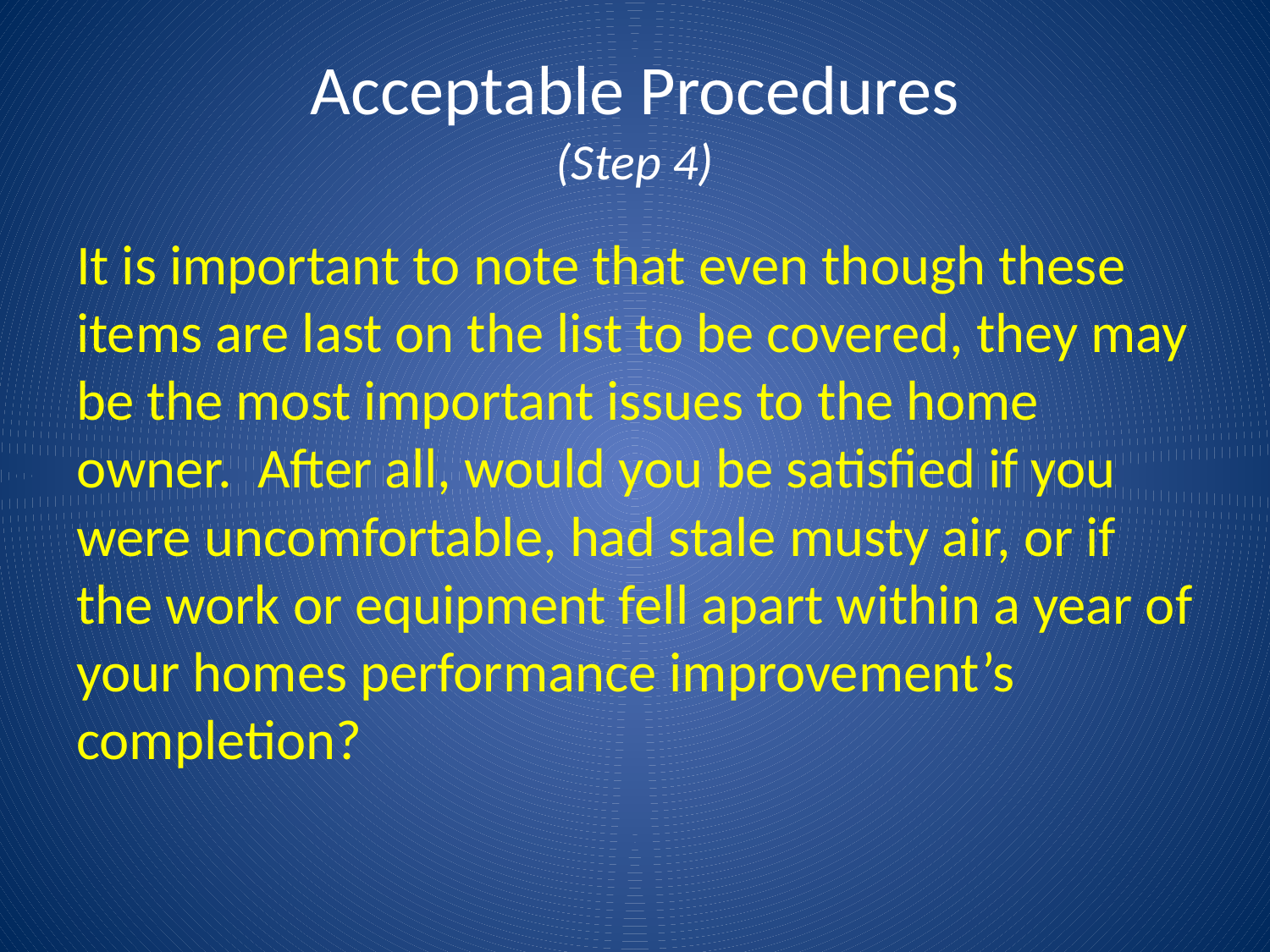

# Acceptable Procedures (Step 4)
It is important to note that even though these items are last on the list to be covered, they may be the most important issues to the home owner.  After all, would you be satisfied if you were uncomfortable, had stale musty air, or if the work or equipment fell apart within a year of your homes performance improvement’s completion?